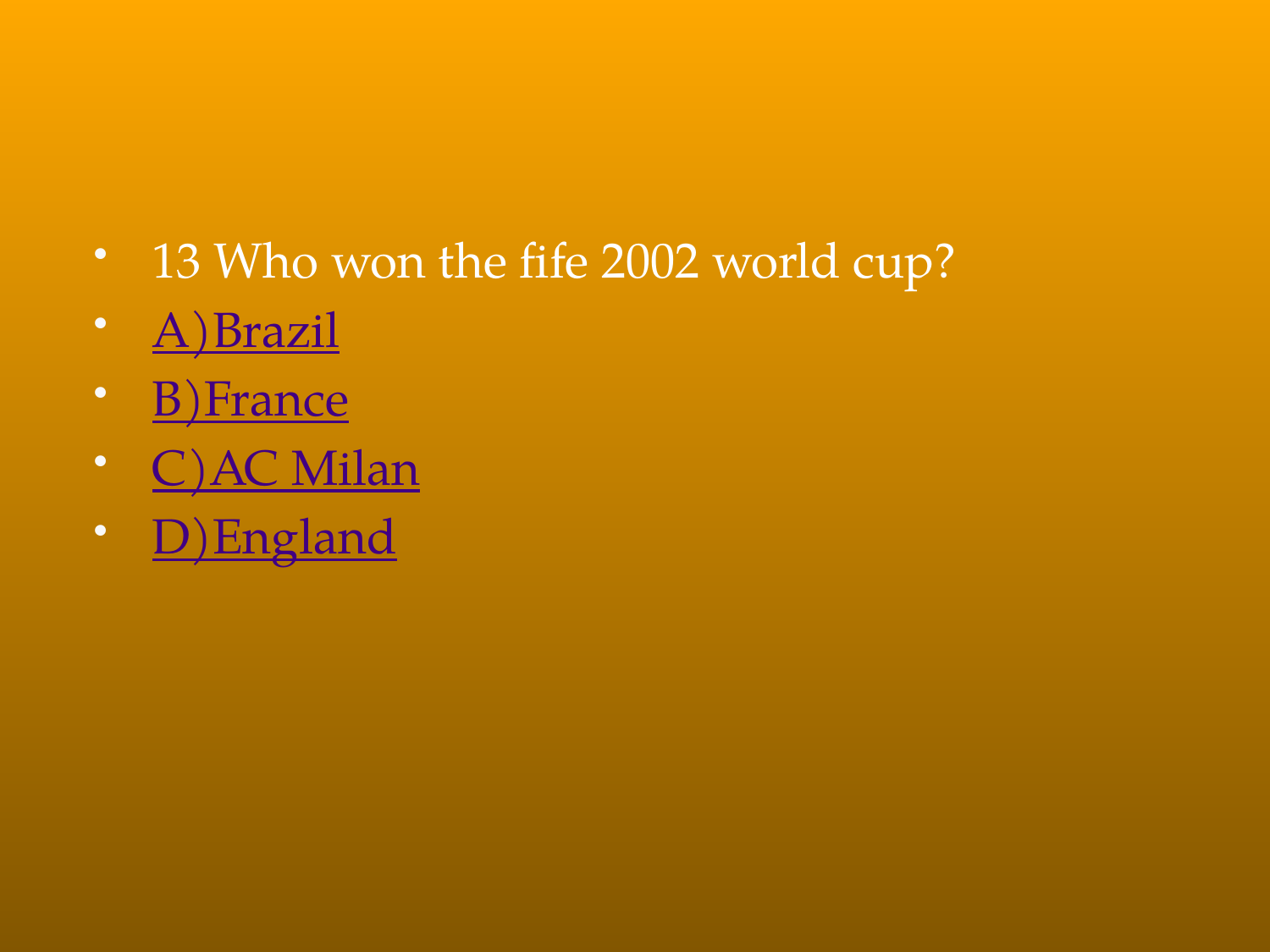

13 Who won the fife 2002 world cup?
A)Brazil
B)France
C)AC Milan
D)England